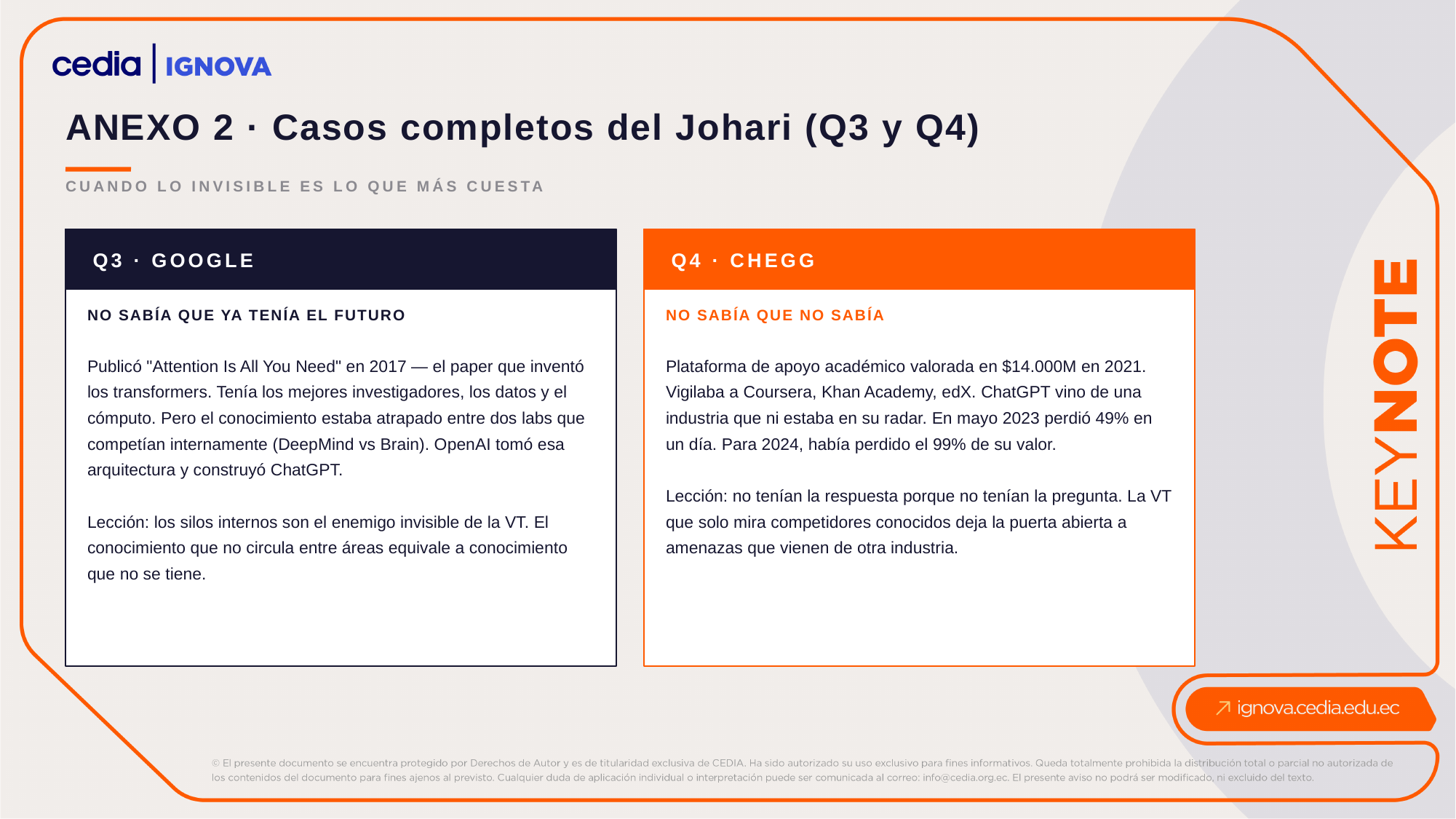

ANEXO 2 · Casos completos del Johari (Q3 y Q4)

CUANDO LO INVISIBLE ES LO QUE MÁS CUESTA

Q3 · GOOGLE

Q4 · CHEGG
NO SABÍA QUE YA TENÍA EL FUTURO
NO SABÍA QUE NO SABÍA
Publicó "Attention Is All You Need" en 2017 — el paper que inventó los transformers. Tenía los mejores investigadores, los datos y el cómputo. Pero el conocimiento estaba atrapado entre dos labs que competían internamente (DeepMind vs Brain). OpenAI tomó esa arquitectura y construyó ChatGPT.

Lección: los silos internos son el enemigo invisible de la VT. El conocimiento que no circula entre áreas equivale a conocimiento que no se tiene.
Plataforma de apoyo académico valorada en $14.000M en 2021. Vigilaba a Coursera, Khan Academy, edX. ChatGPT vino de una industria que ni estaba en su radar. En mayo 2023 perdió 49% en un día. Para 2024, había perdido el 99% de su valor.

Lección: no tenían la respuesta porque no tenían la pregunta. La VT que solo mira competidores conocidos deja la puerta abierta a amenazas que vienen de otra industria.